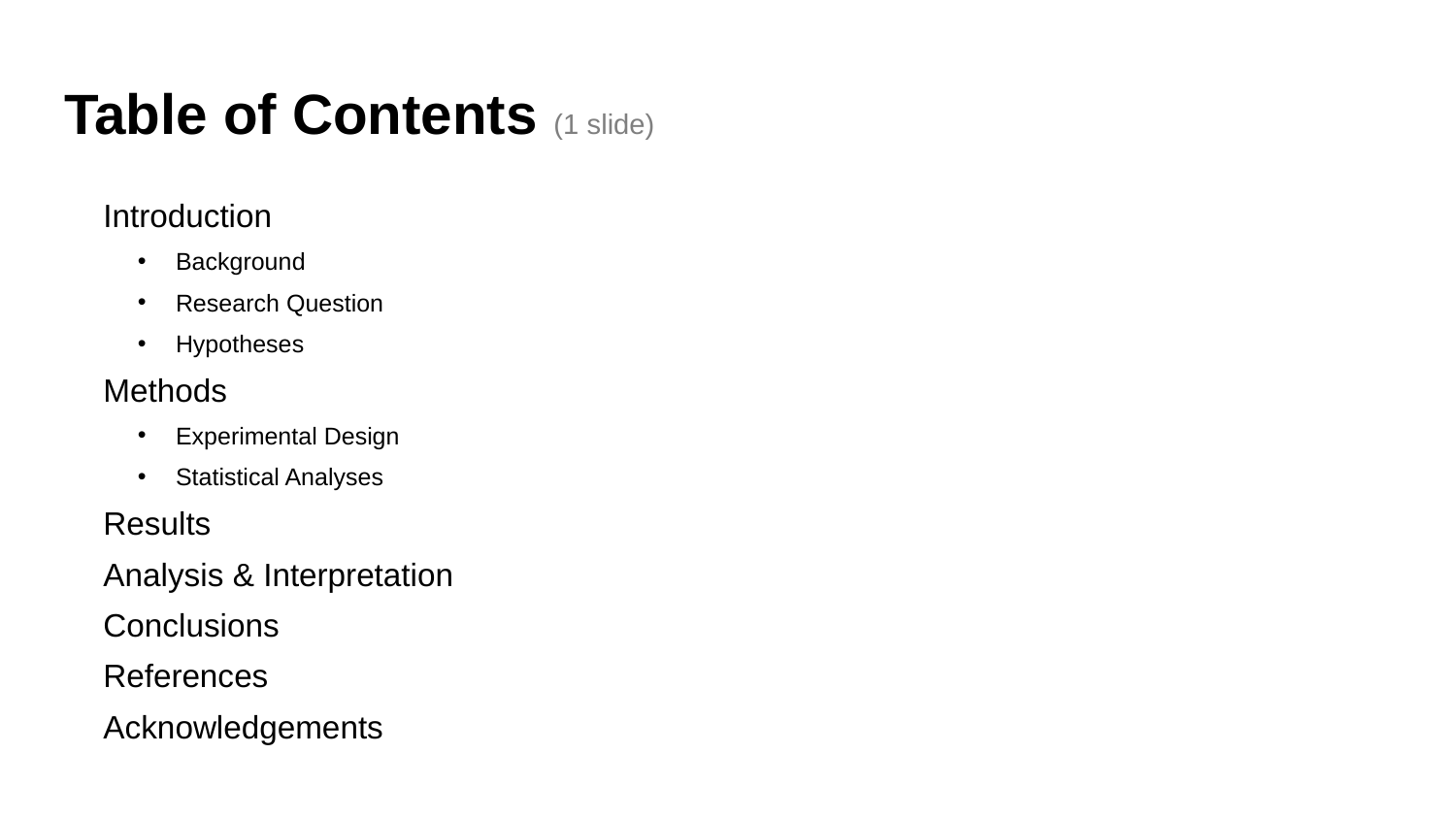

# Table of Contents (1 slide)
Introduction
Background
Research Question
Hypotheses
Methods
Experimental Design
Statistical Analyses
Results
Analysis & Interpretation
Conclusions
References
Acknowledgements